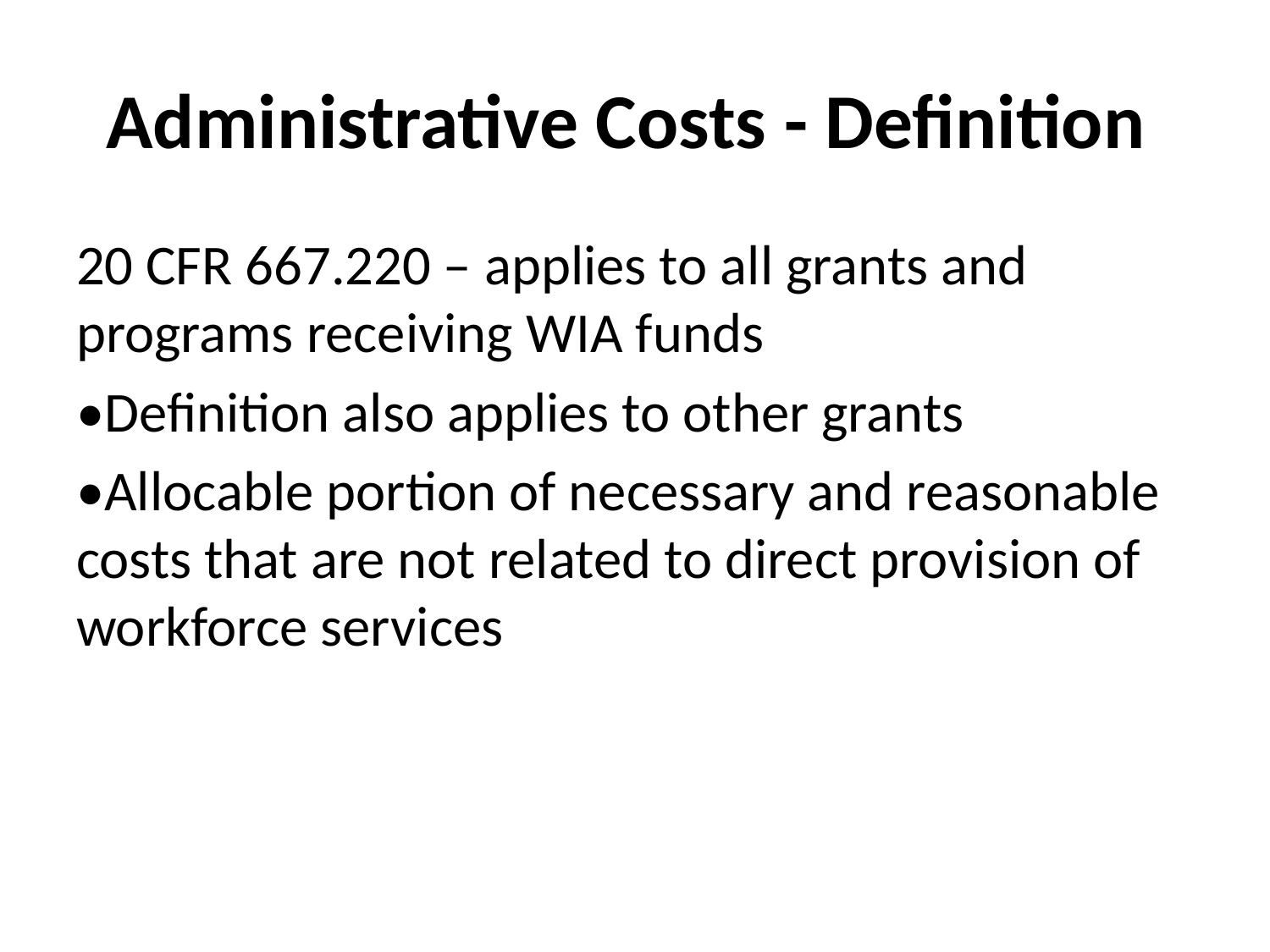

# Administrative Costs - Definition
20 CFR 667.220 – applies to all grants and programs receiving WIA funds
•Definition also applies to other grants
•Allocable portion of necessary and reasonable costs that are not related to direct provision of workforce services